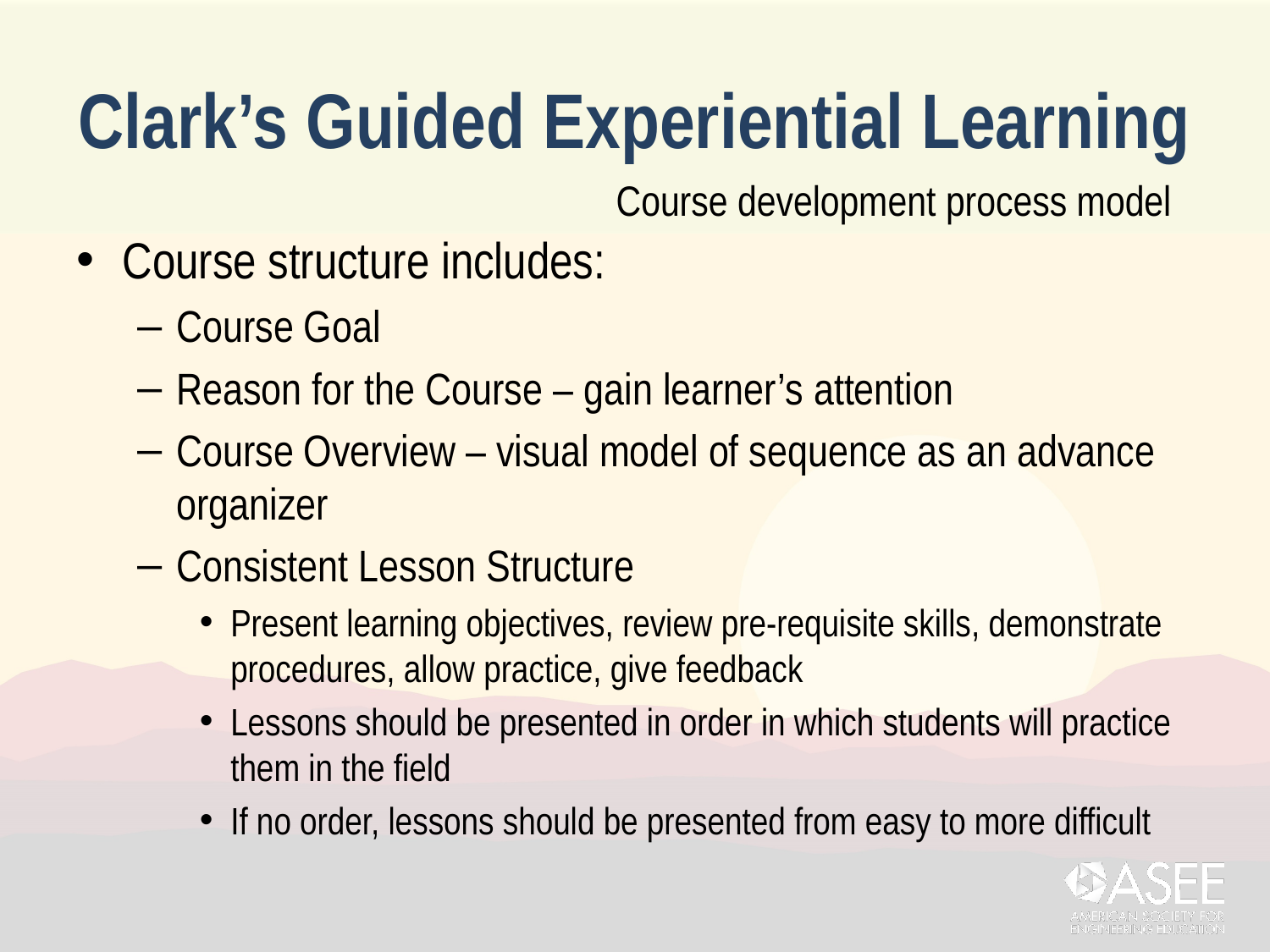

# Clark’s Guided Experiential Learning
Course development process model
Course structure includes:
Course Goal
Reason for the Course – gain learner’s attention
Course Overview – visual model of sequence as an advance organizer
Consistent Lesson Structure
Present learning objectives, review pre-requisite skills, demonstrate procedures, allow practice, give feedback
Lessons should be presented in order in which students will practice them in the field
If no order, lessons should be presented from easy to more difficult